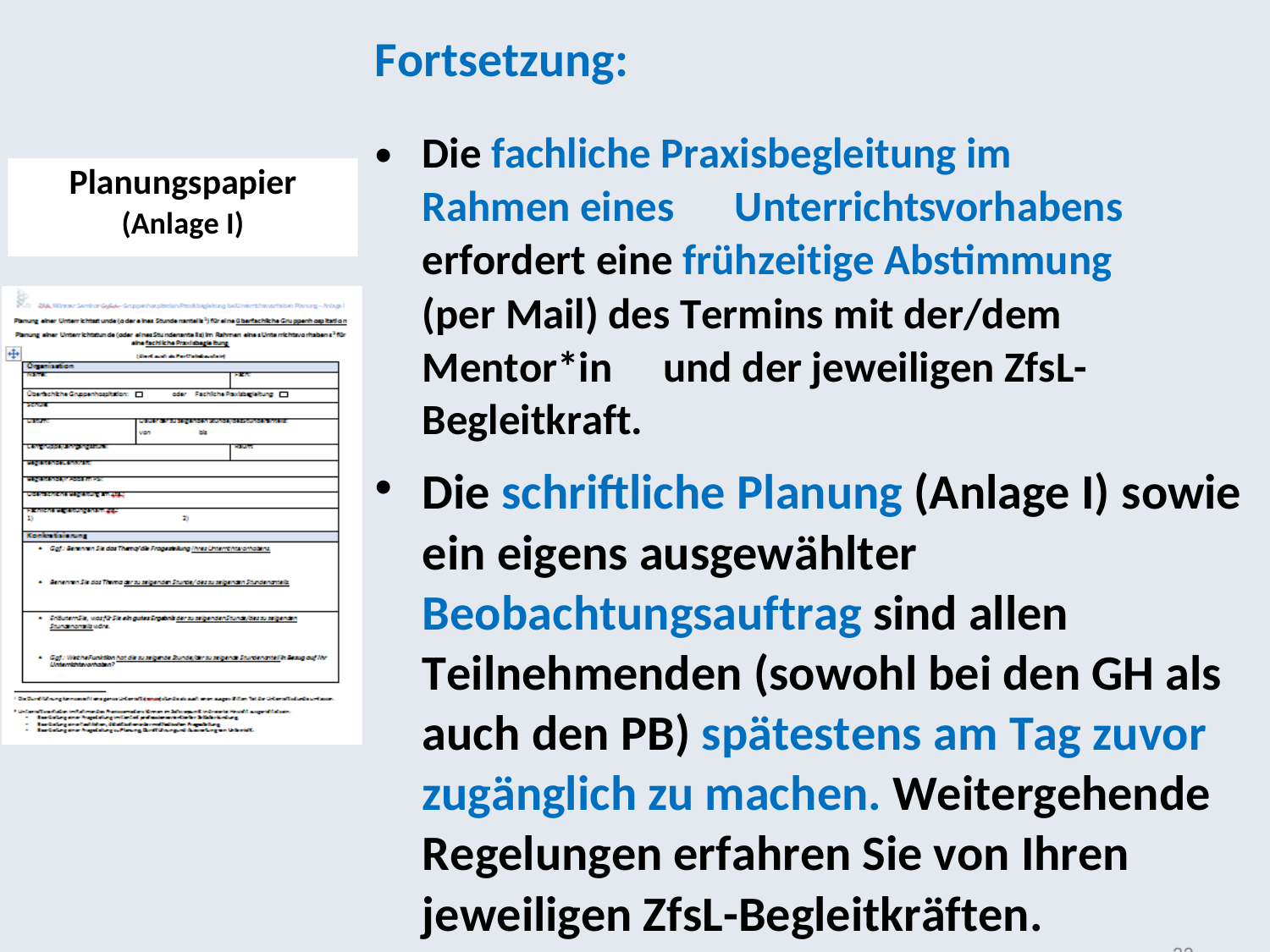

Fortsetzung:
•
Die fachliche Praxisbegleitung im

Planungspapier
(Anlage I)
Rahmen eines
Unterrichtsvorhabens
erfordert eine frühzeitige Abstimmung
(per Mail) des Termins mit der/dem

Mentor*in
und der jeweiligen ZfsL-
Begleitkraft.
Die schriftliche Planung (Anlage I) sowie
ein eigens ausgewählter
Beobachtungsauftrag sind allen
Teilnehmenden (sowohl bei den GH als
auch den PB) spätestens am Tag zuvor
zugänglich zu machen. Weitergehende
Regelungen erfahren Sie von Ihren
jeweiligen ZfsL-Begleitkräften.
32
•